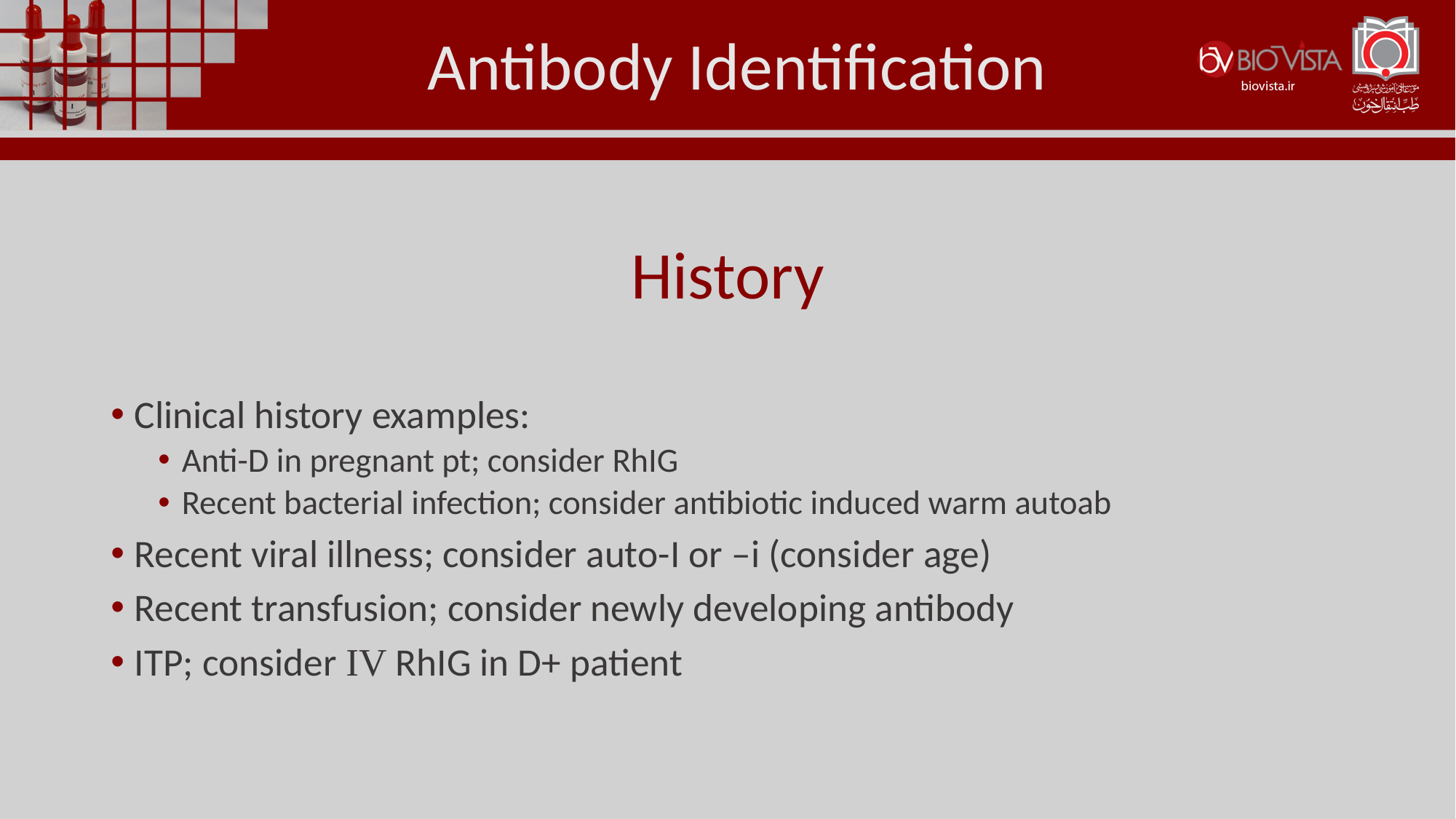

Antibody Identification
History
Clinical history examples:
Anti-D in pregnant pt; consider RhIG
Recent bacterial infection; consider antibiotic induced warm autoab
Recent viral illness; consider auto-I or –i (consider age)
Recent transfusion; consider newly developing antibody
ITP; consider IV RhIG in D+ patient